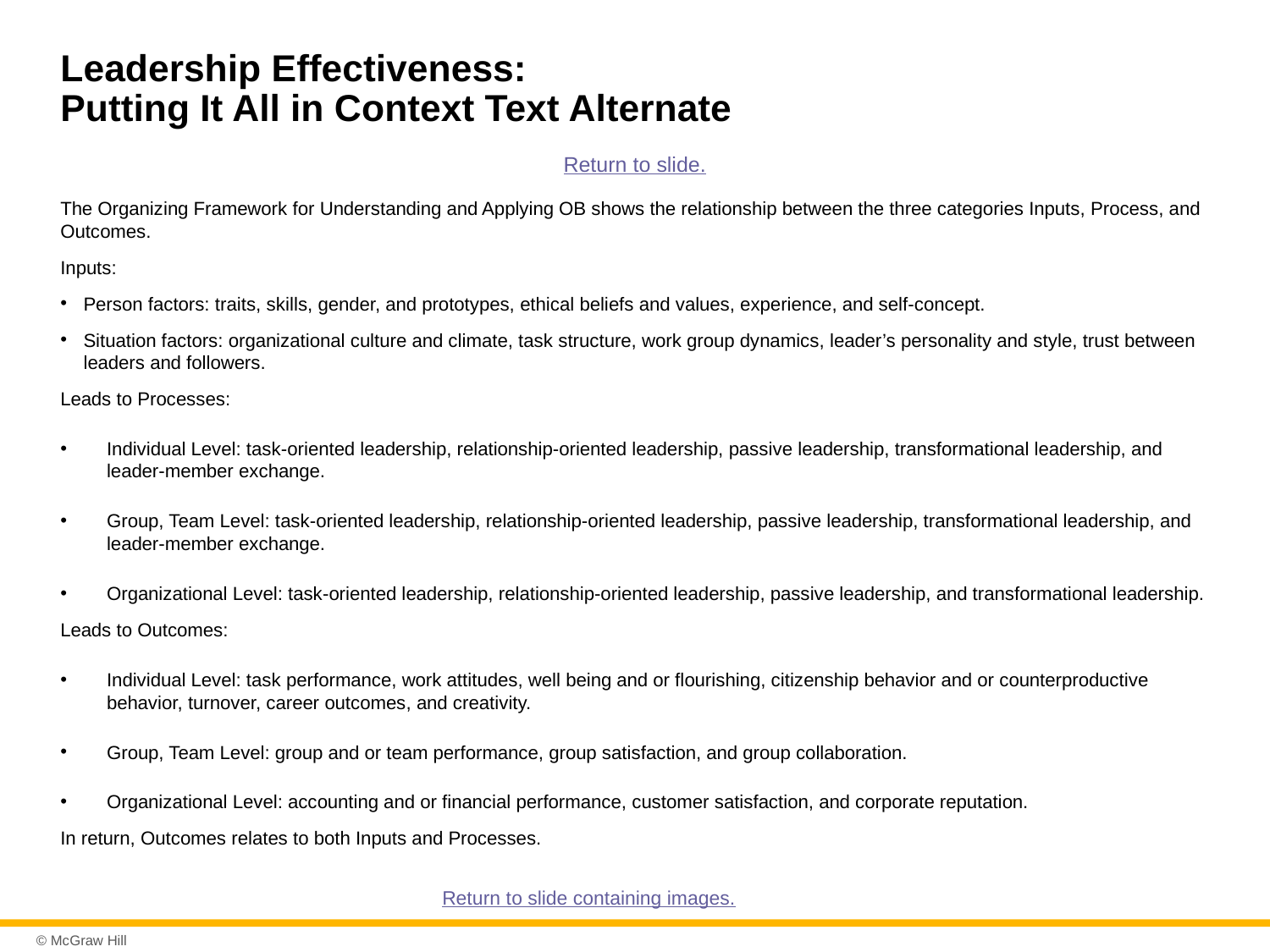

# Leadership Effectiveness: Putting It All in Context Text Alternate
Return to slide.
The Organizing Framework for Understanding and Applying OB shows the relationship between the three categories Inputs, Process, and Outcomes.
Inputs:
Person factors: traits, skills, gender, and prototypes, ethical beliefs and values, experience, and self-concept.
Situation factors: organizational culture and climate, task structure, work group dynamics, leader’s personality and style, trust between leaders and followers.
Leads to Processes:
Individual Level: task-oriented leadership, relationship-oriented leadership, passive leadership, transformational leadership, and leader-member exchange.
Group, Team Level: task-oriented leadership, relationship-oriented leadership, passive leadership, transformational leadership, and leader-member exchange.
Organizational Level: task-oriented leadership, relationship-oriented leadership, passive leadership, and transformational leadership.
Leads to Outcomes:
Individual Level: task performance, work attitudes, well being and or flourishing, citizenship behavior and or counterproductive behavior, turnover, career outcomes, and creativity.
Group, Team Level: group and or team performance, group satisfaction, and group collaboration.
Organizational Level: accounting and or financial performance, customer satisfaction, and corporate reputation.
In return, Outcomes relates to both Inputs and Processes.

Return to slide containing images.